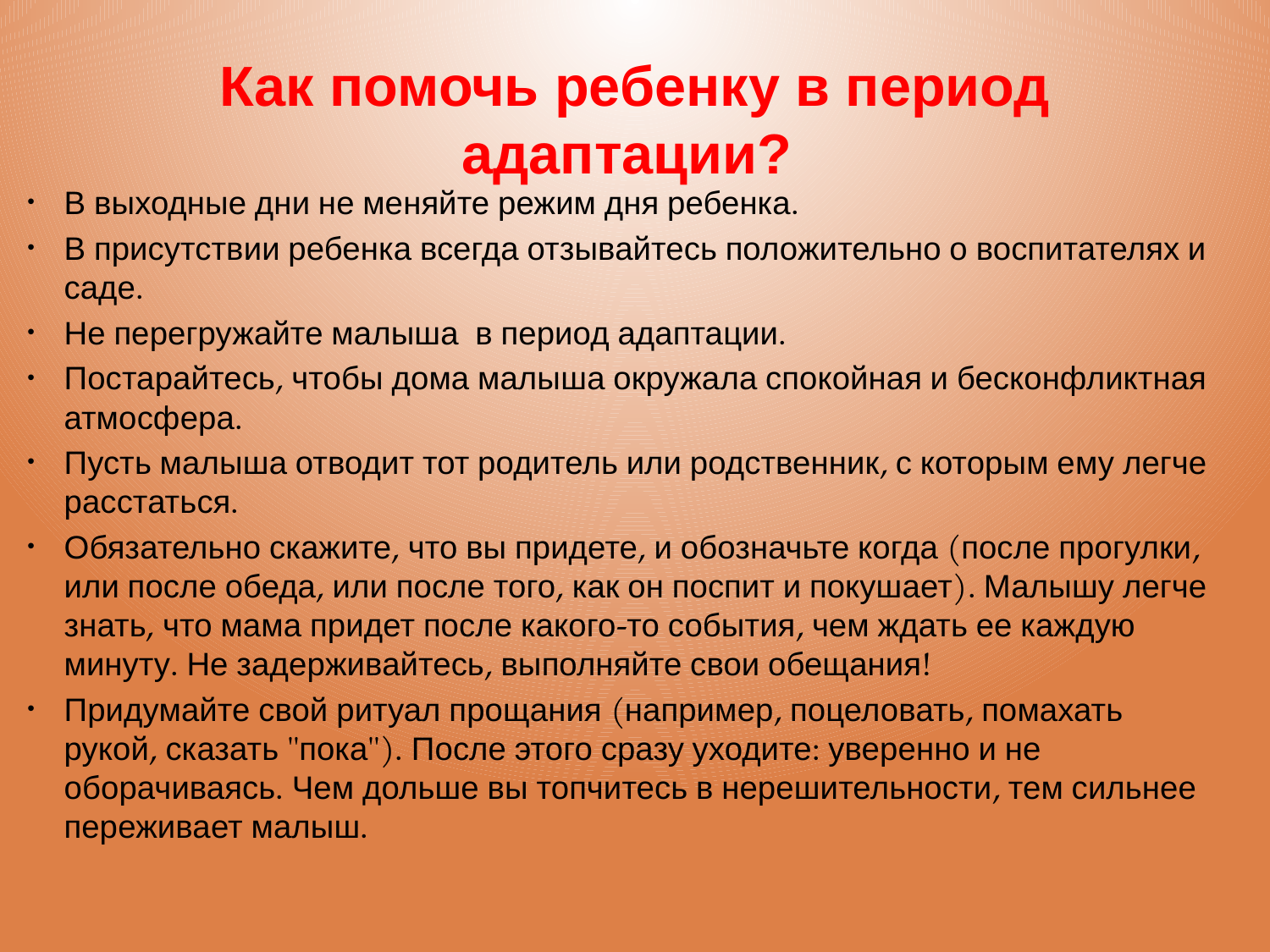

# Как помочь ребенку в период адаптации?
В выходные дни не меняйте режим дня ребенка.
В присутствии ребенка всегда отзывайтесь положительно о воспитателях и саде.
Не перегружайте малыша  в период адаптации.
Постарайтесь, чтобы дома малыша окружала спокойная и бесконфликтная атмосфера.
Пусть малыша отводит тот родитель или родственник, с которым ему легче расстаться.
Обязательно скажите, что вы придете, и обозначьте когда (после прогулки, или после обеда, или после того, как он поспит и покушает). Малышу легче знать, что мама придет после какого-то события, чем ждать ее каждую минуту. Не задерживайтесь, выполняйте свои обещания!
Придумайте свой ритуал прощания (например, поцеловать, помахать рукой, сказать "пока"). После этого сразу уходите: уверенно и не оборачиваясь. Чем дольше вы топчитесь в нерешительности, тем сильнее переживает малыш.